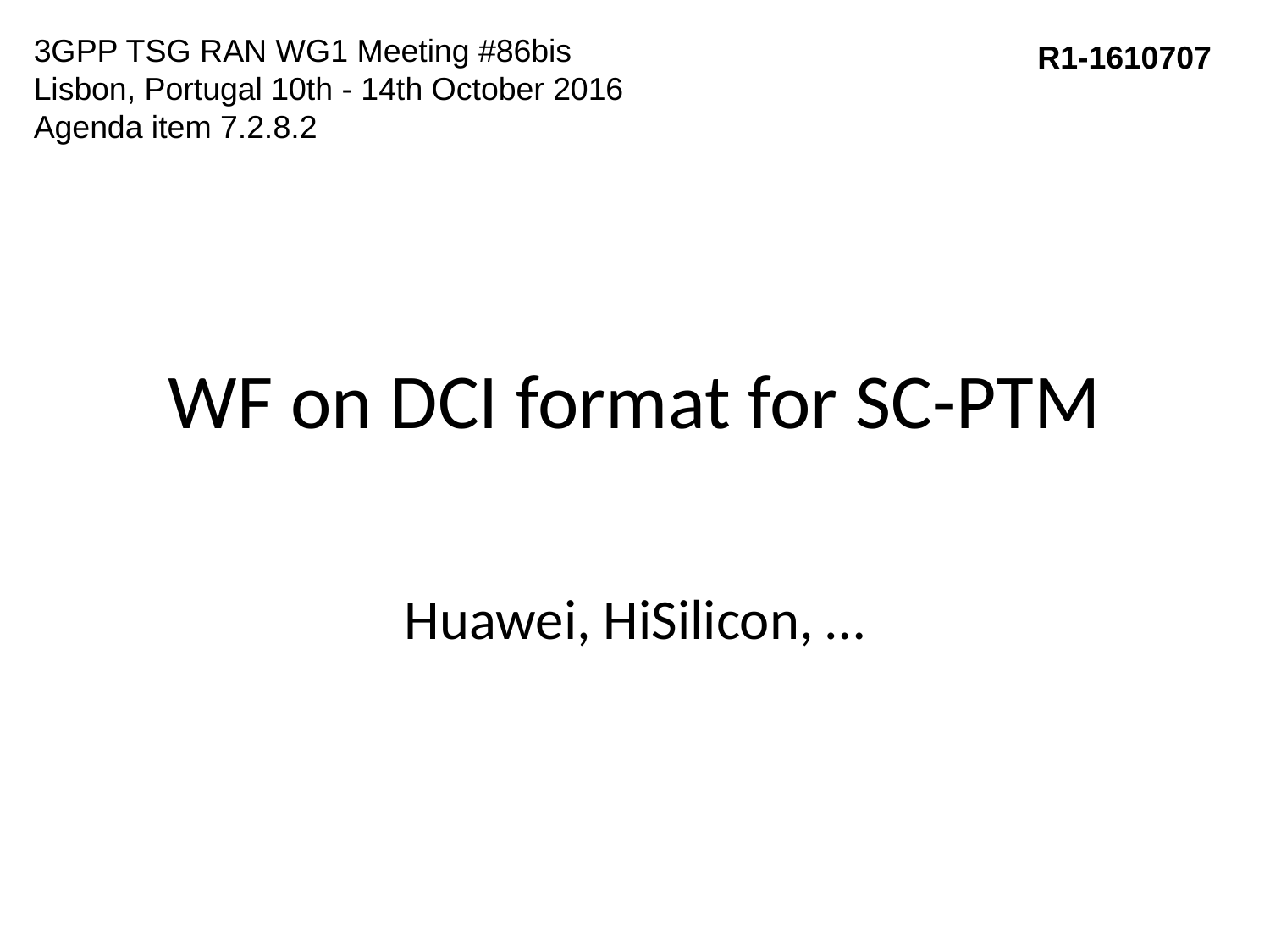

3GPP TSG RAN WG1 Meeting #86bis
Lisbon, Portugal 10th - 14th October 2016
Agenda item 7.2.8.2
R1-1610707
# WF on DCI format for SC-PTM
Huawei, HiSilicon, …